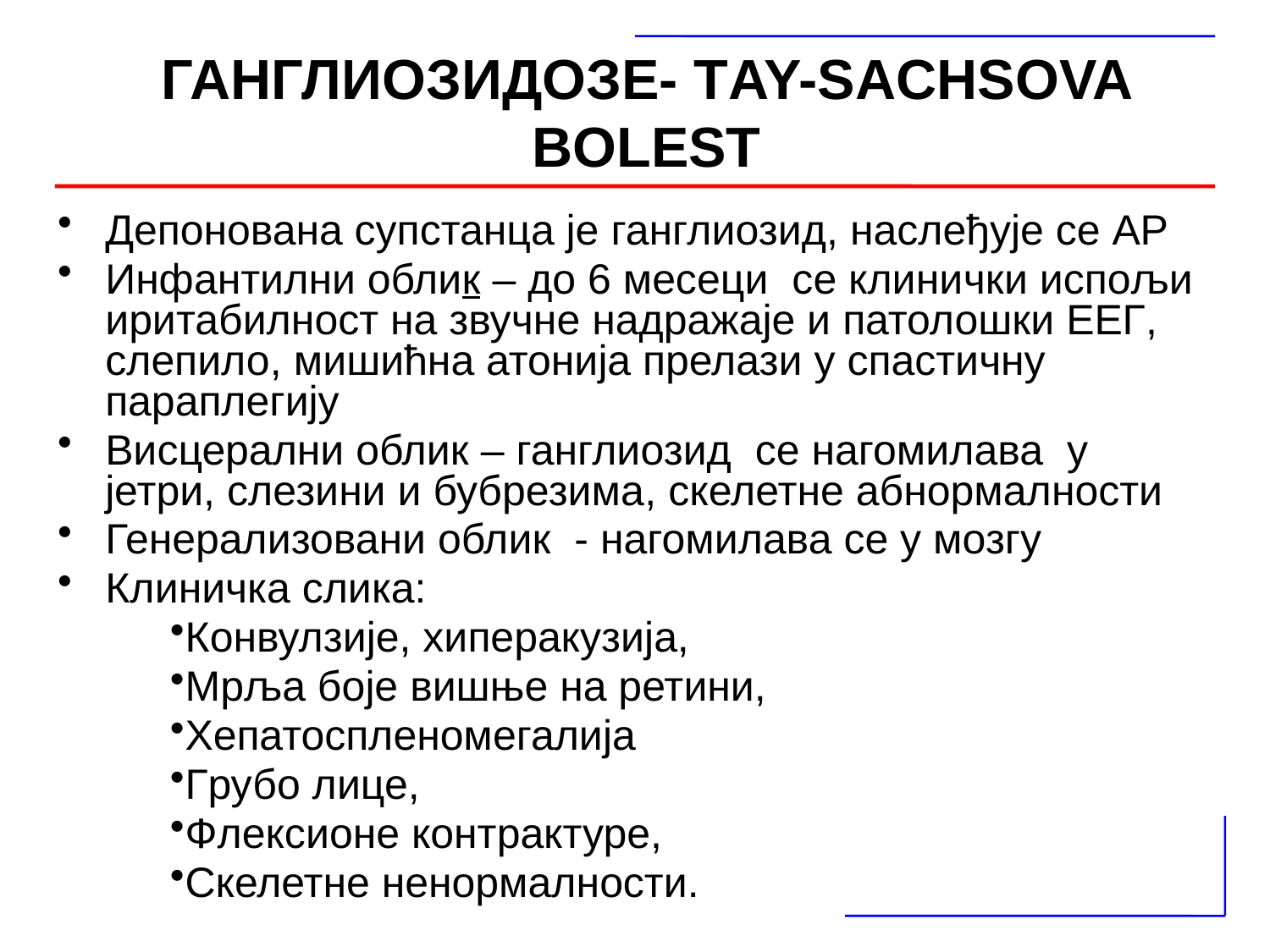

ГАНГЛИОЗИДОЗЕ- ТAY-SACHSOVA BOLEST
Депонована супстанца је ганглиозид, наслеђује се АР
Инфантилни облик – до 6 месеци  се клинички испољи иритабилност на звучне надражаје и патолошки ЕЕГ, слепило, мишићна атонија прелази у спастичну параплегију
Висцерални облик – ганглиозид  се нагомилава  у јетри, слезини и бубрезима, скелетне абнормалности
Генерализовани облик  - нагомилава се у мозгу
Клиничка слика:
Конвулзије, хиперакузија,
Мрља боје вишње на ретини,
Хепатоспленомегалија
Грубо лице,
Флексионе контрактуре,
Скелетне ненормалности.